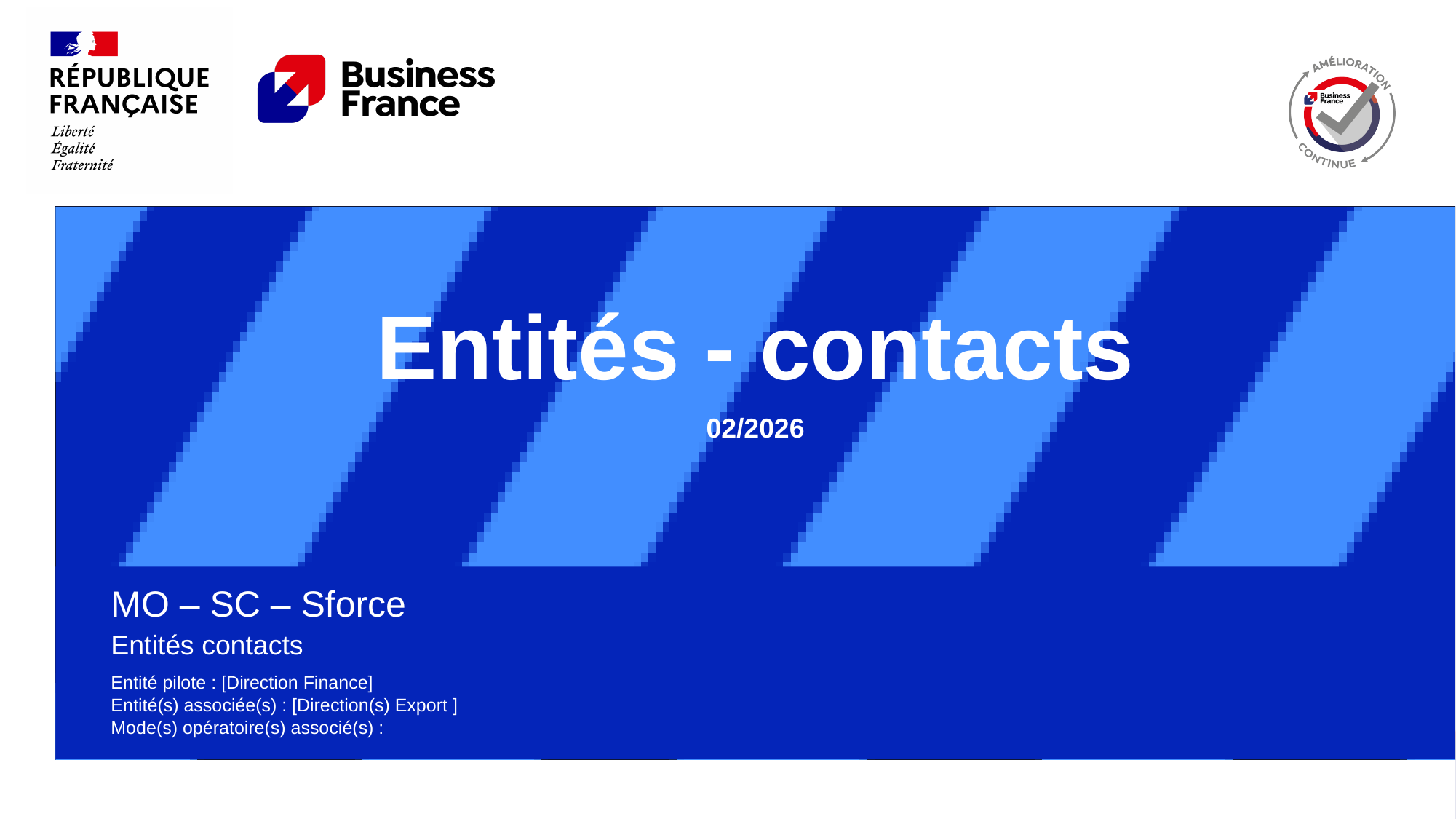

# Entités - contacts
02/2026
MO – SC – Sforce
Entités contacts
Entité pilote : [Direction Finance]
Entité(s) associée(s) : [Direction(s) Export ]
Mode(s) opératoire(s) associé(s) :